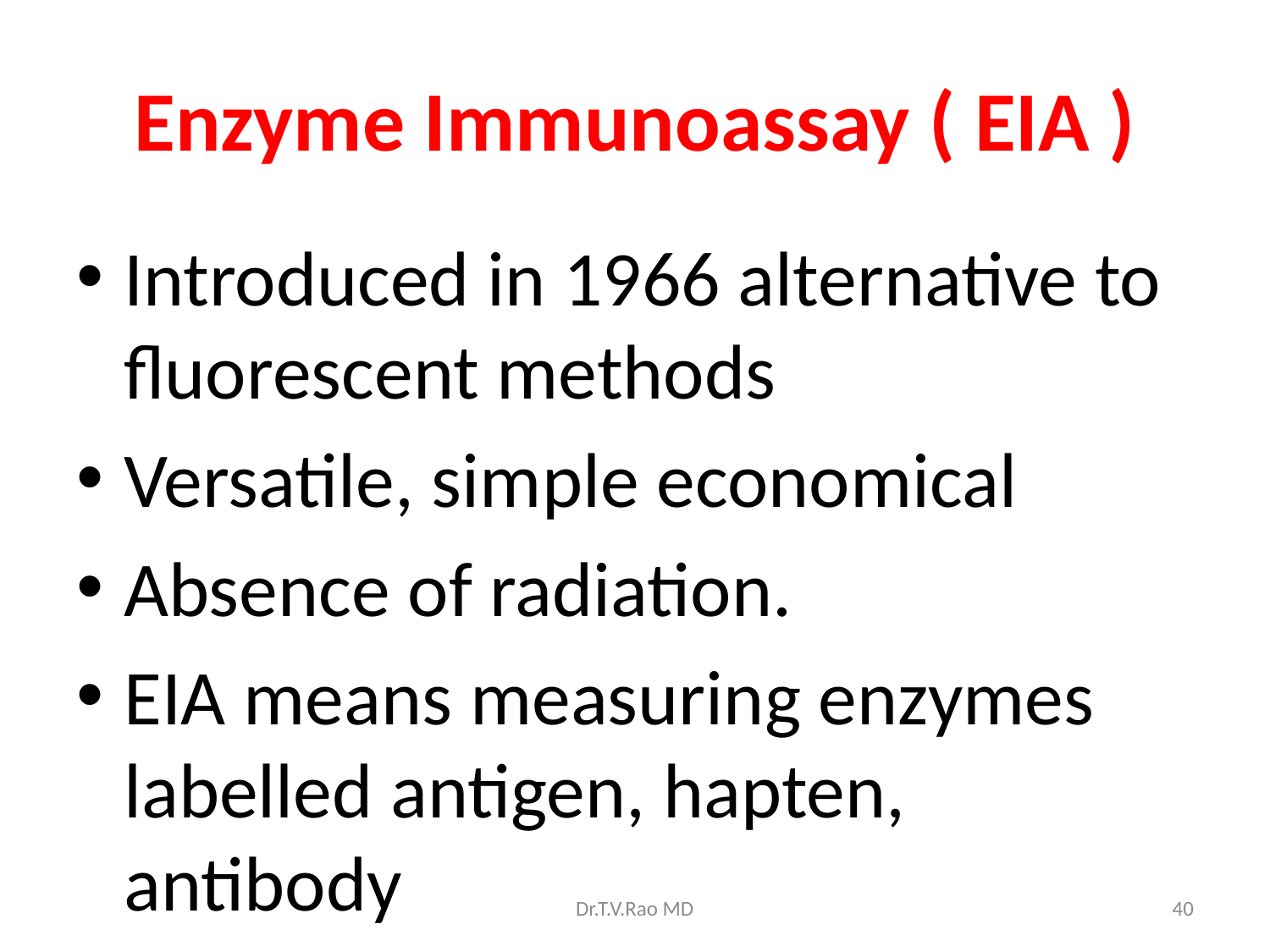

# Enzyme Immunoassay ( EIA )
Introduced in 1966 alternative to fluorescent methods
Versatile, simple economical
Absence of radiation.
EIA means measuring enzymes labelled antigen, hapten, antibody
Dr.T.V.Rao MD
40